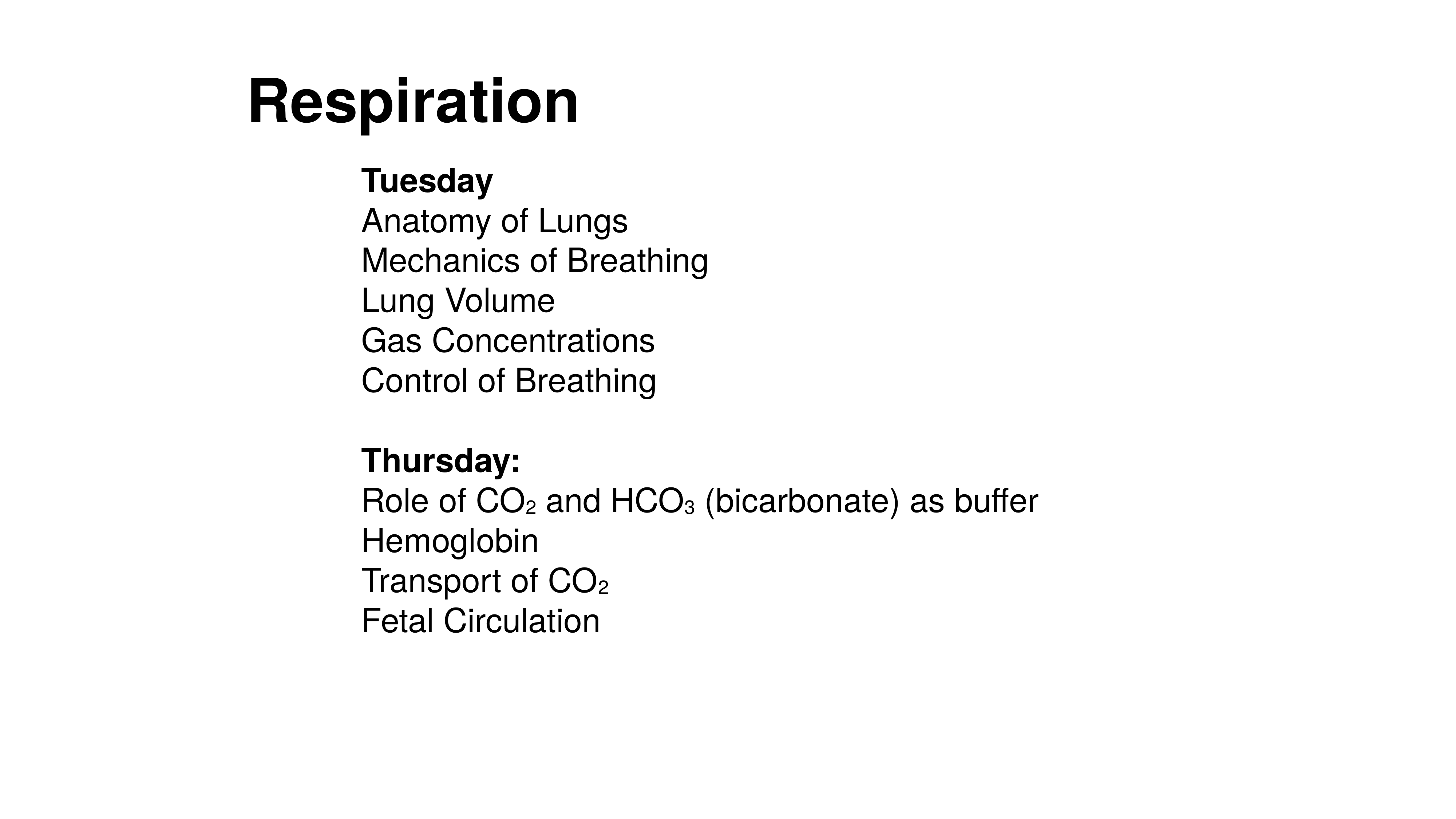

Respiration
Tuesday
Anatomy of Lungs
Mechanics of Breathing
Lung Volume
Gas Concentrations
Control of Breathing

Thursday:
Role of CO2 and HCO3 (bicarbonate) as buffer
Hemoglobin
Transport of CO2
Fetal Circulation